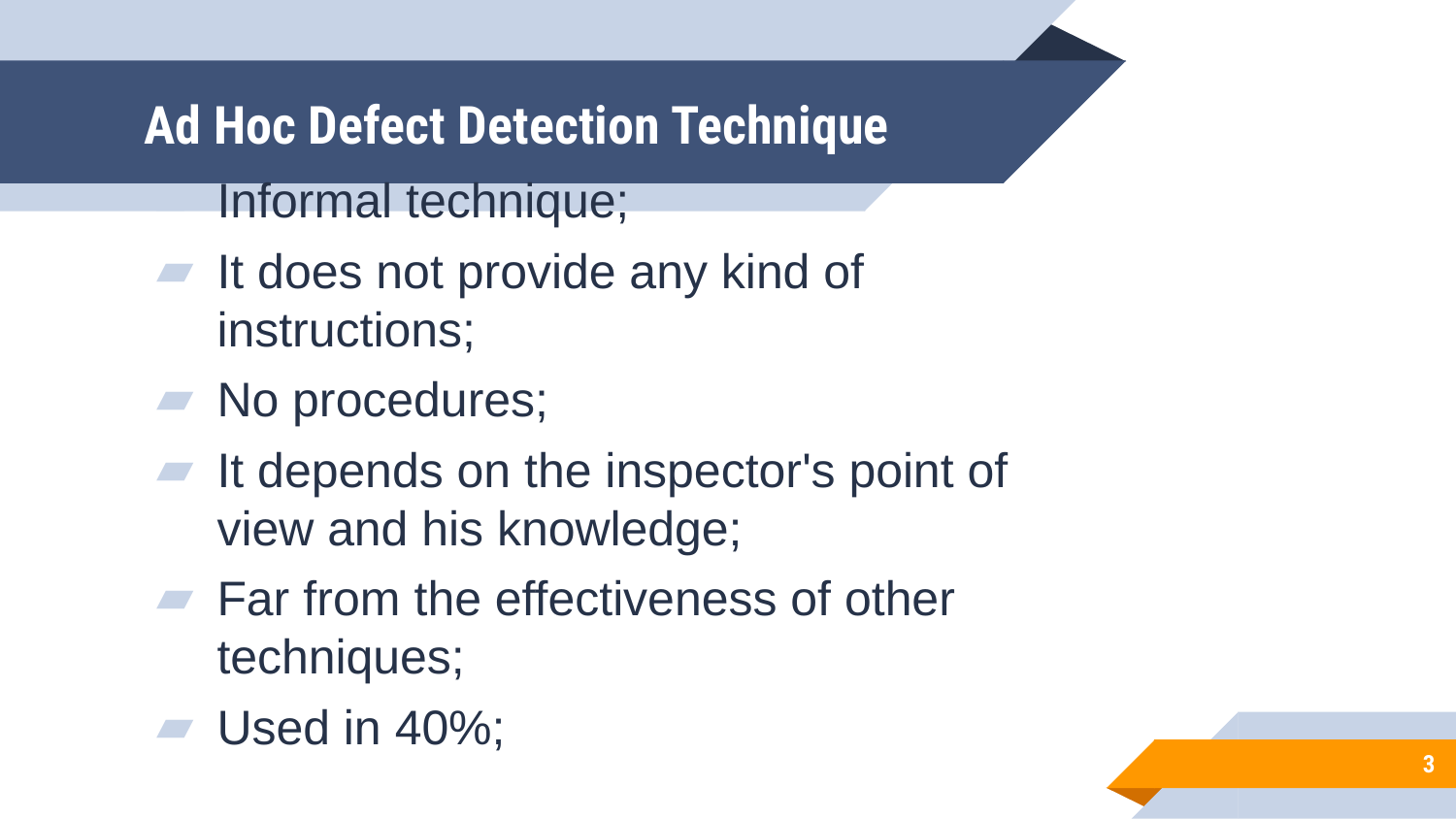

# Ad Hoc Defect Detection Technique
Informal technique;
It does not provide any kind of instructions;
No procedures;
It depends on the inspector's point of view and his knowledge;
Far from the effectiveness of other techniques;
Used in 40%;
3